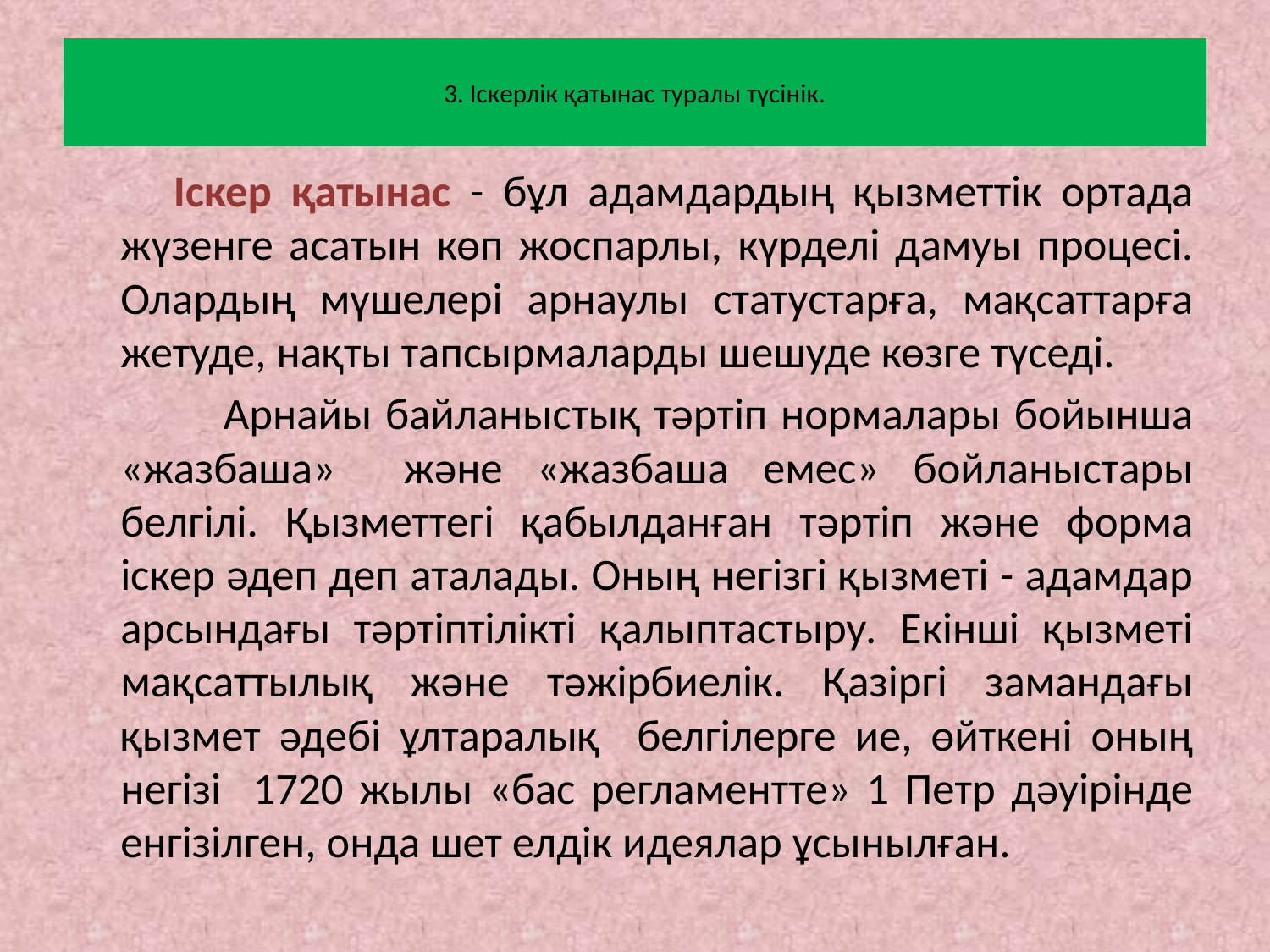

# 3. Іскерлік қатынас туралы түсінік.
     Iскер қатынас - бұл адамдардың қызметтiк ортада жүзенге асатын көп жоспарлы, күрделi дамуы процесі. 	Олардың мүшелерi арнаулы статустарға, мақсаттарға жетуде, нақты тапсырмаларды шешуде көзге түседi.
           Арнайы байланыстық тәртiп нормалары бойынша «жазбаша»  және «жазбаша емес» бойланыстары белгiлi. Қызметтегi қабылданған тәртiп және форма iскер әдеп деп аталады. Оның негiзгi қызметi - адамдар арсындағы тәртiптiлiктi қалыптастыру. Екiншi қызметi мақсаттылық және тәжiрбиелiк. Қазiргi замандағы қызмет әдебi ұлтаралық  белгiлерге ие, өйткенi оның негiзi  1720 жылы «бас регламентте» 1 Петр дәуiрiнде енгiзiлген, онда шет елдiк идеялар ұсынылған.